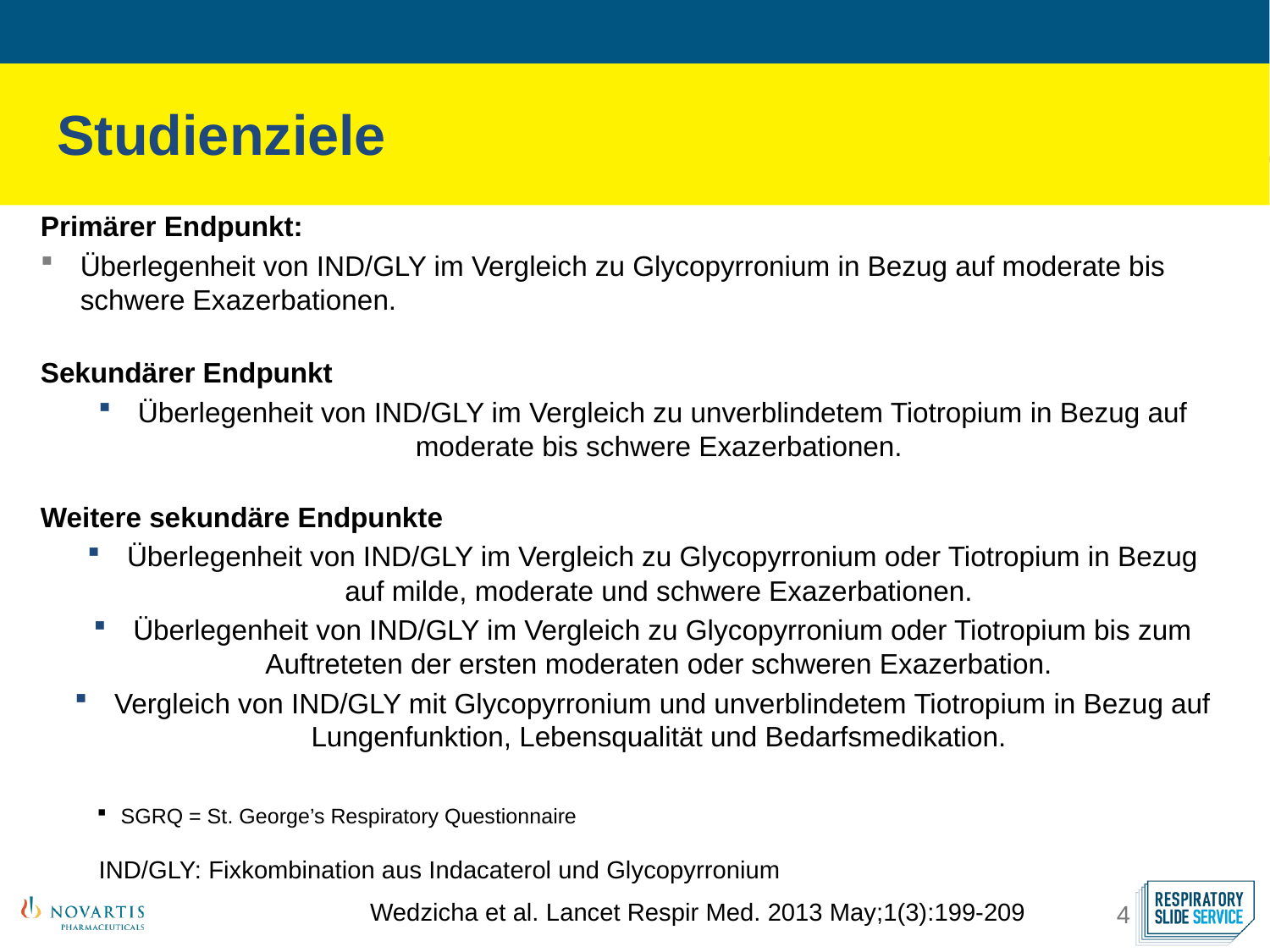

Studienziele
Primärer Endpunkt:
Überlegenheit von IND/GLY im Vergleich zu Glycopyrronium in Bezug auf moderate bis schwere Exazerbationen.
Sekundärer Endpunkt
Überlegenheit von IND/GLY im Vergleich zu unverblindetem Tiotropium in Bezug auf moderate bis schwere Exazerbationen.
Weitere sekundäre Endpunkte
Überlegenheit von IND/GLY im Vergleich zu Glycopyrronium oder Tiotropium in Bezug auf milde, moderate und schwere Exazerbationen.
Überlegenheit von IND/GLY im Vergleich zu Glycopyrronium oder Tiotropium bis zum Auftreteten der ersten moderaten oder schweren Exazerbation.
Vergleich von IND/GLY mit Glycopyrronium und unverblindetem Tiotropium in Bezug auf Lungenfunktion, Lebensqualität und Bedarfsmedikation.
SGRQ = St. George’s Respiratory Questionnaire
IND/GLY: Fixkombination aus Indacaterol und Glycopyrronium
Wedzicha et al. Lancet Respir Med. 2013 May;1(3):199-209